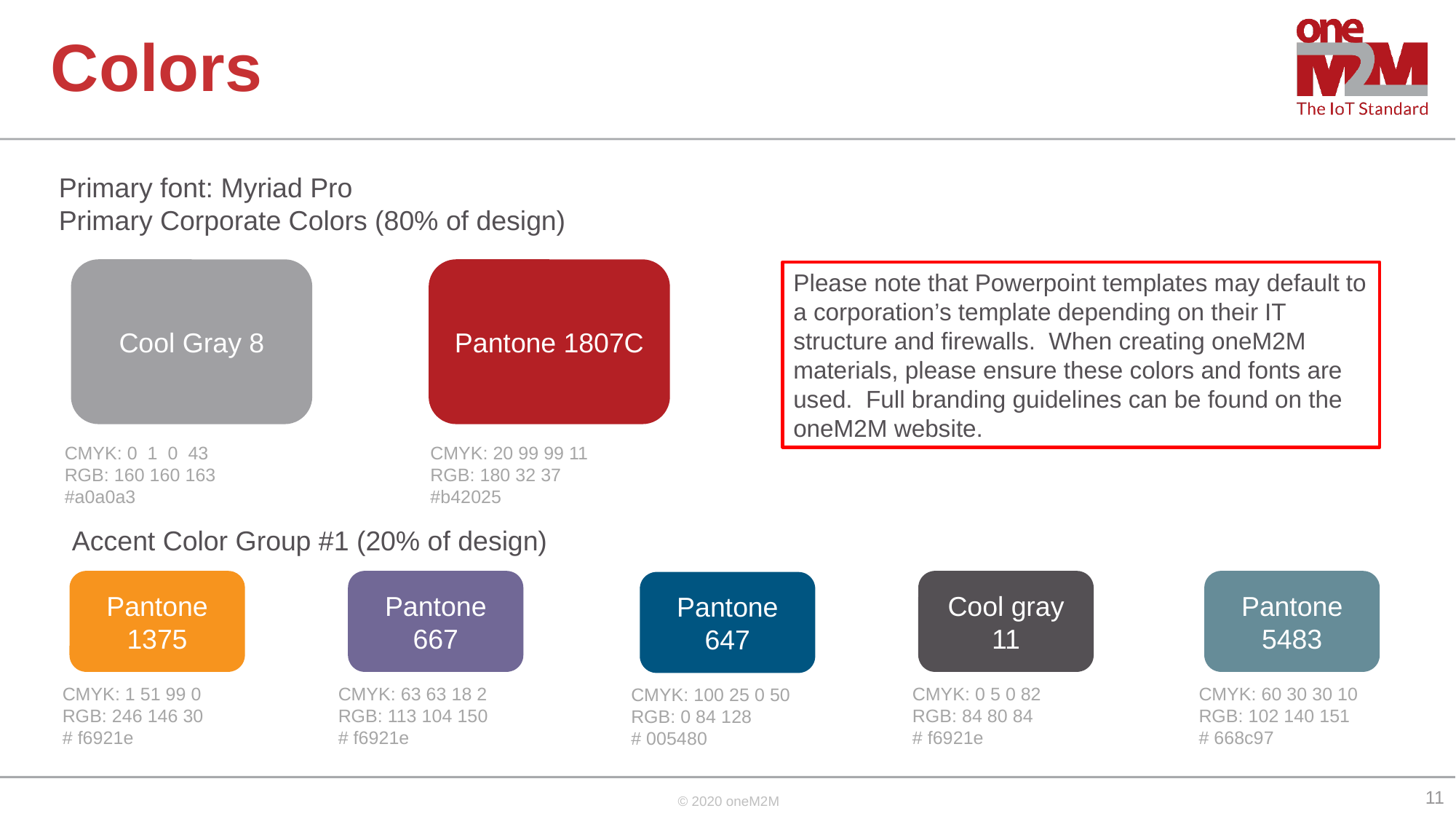

# Colors
Primary font: Myriad Pro
Primary Corporate Colors (80% of design)

Cool Gray 8
Pantone 1807C
Please note that Powerpoint templates may default to a corporation’s template depending on their IT structure and firewalls.  When creating oneM2M materials, please ensure these colors and fonts are used.  Full branding guidelines can be found on the oneM2M website.
CMYK: 20 99 99 11
RGB: 180 32 37
#b42025
CMYK: 0  1  0  43
RGB: 160 160 163
#a0a0a3
Accent Color Group #1 (20% of design)
Pantone 1375
Pantone
667
Cool gray 11
Pantone
5483
Pantone 647
CMYK: 1 51 99 0
RGB: 246 146 30
# f6921e
CMYK: 63 63 18 2
RGB: 113 104 150
# f6921e
CMYK: 0 5 0 82
RGB: 84 80 84
# f6921e
CMYK: 60 30 30 10
RGB: 102 140 151
# 668c97
CMYK: 100 25 0 50
RGB: 0 84 128
# 005480
11